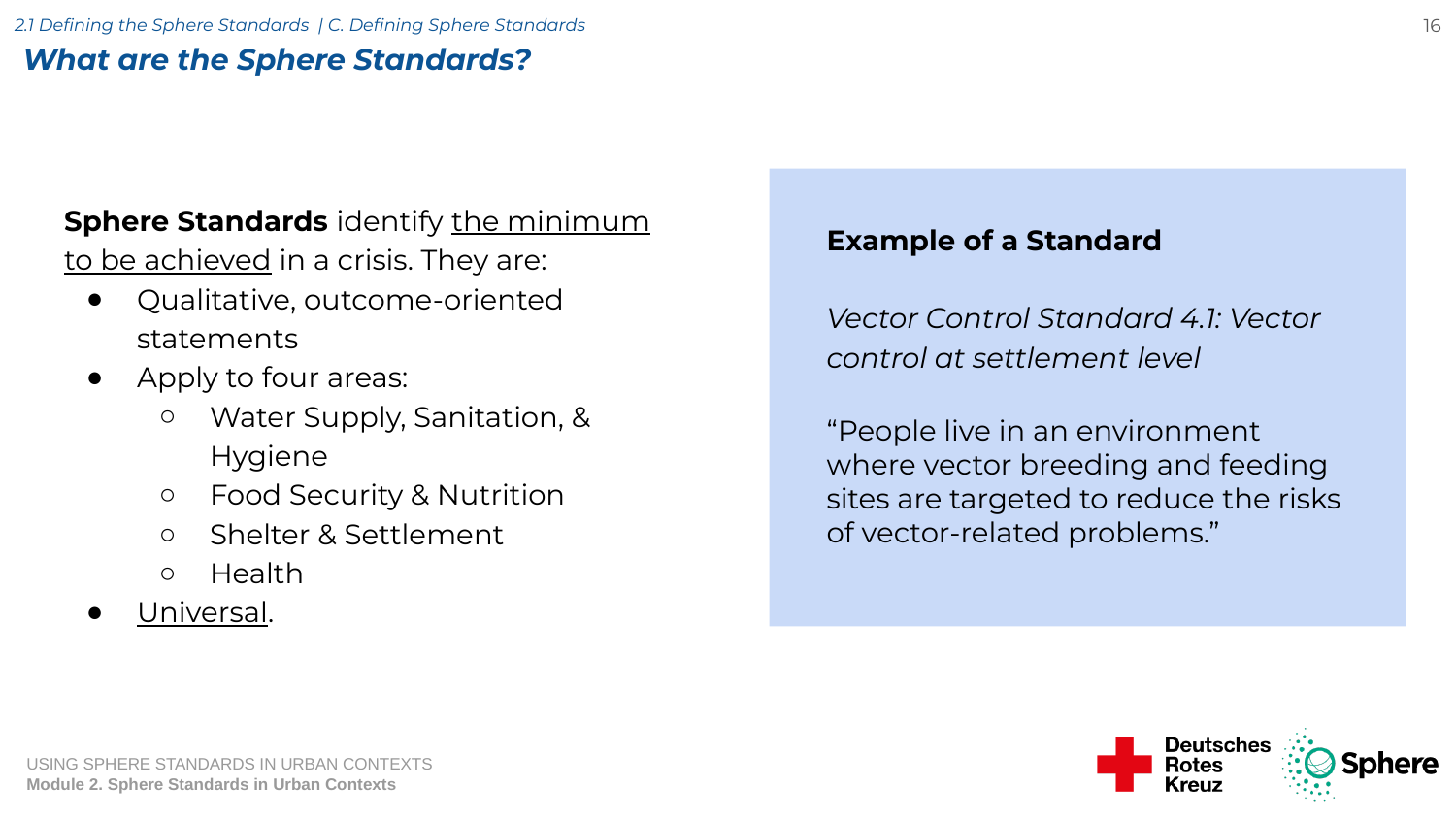

# 2.1 Defining the Sphere Standards  | C. Defining Sphere Standards
 What are the Sphere Standards?

16

Example of a Standard

Vector Control Standard 4.1: Vector control at settlement level
“People live in an environment where vector breeding and feeding sites are targeted to reduce the risks of vector-related problems.”
Sphere Standards identify the minimum to be achieved in a crisis. They are:
Qualitative, outcome-oriented statements
Apply to four areas:
Water Supply, Sanitation, & Hygiene
Food Security & Nutrition
Shelter & Settlement
Health
Universal.
USING SPHERE STANDARDS IN URBAN CONTEXTS
Module 2. Sphere Standards in Urban Contexts